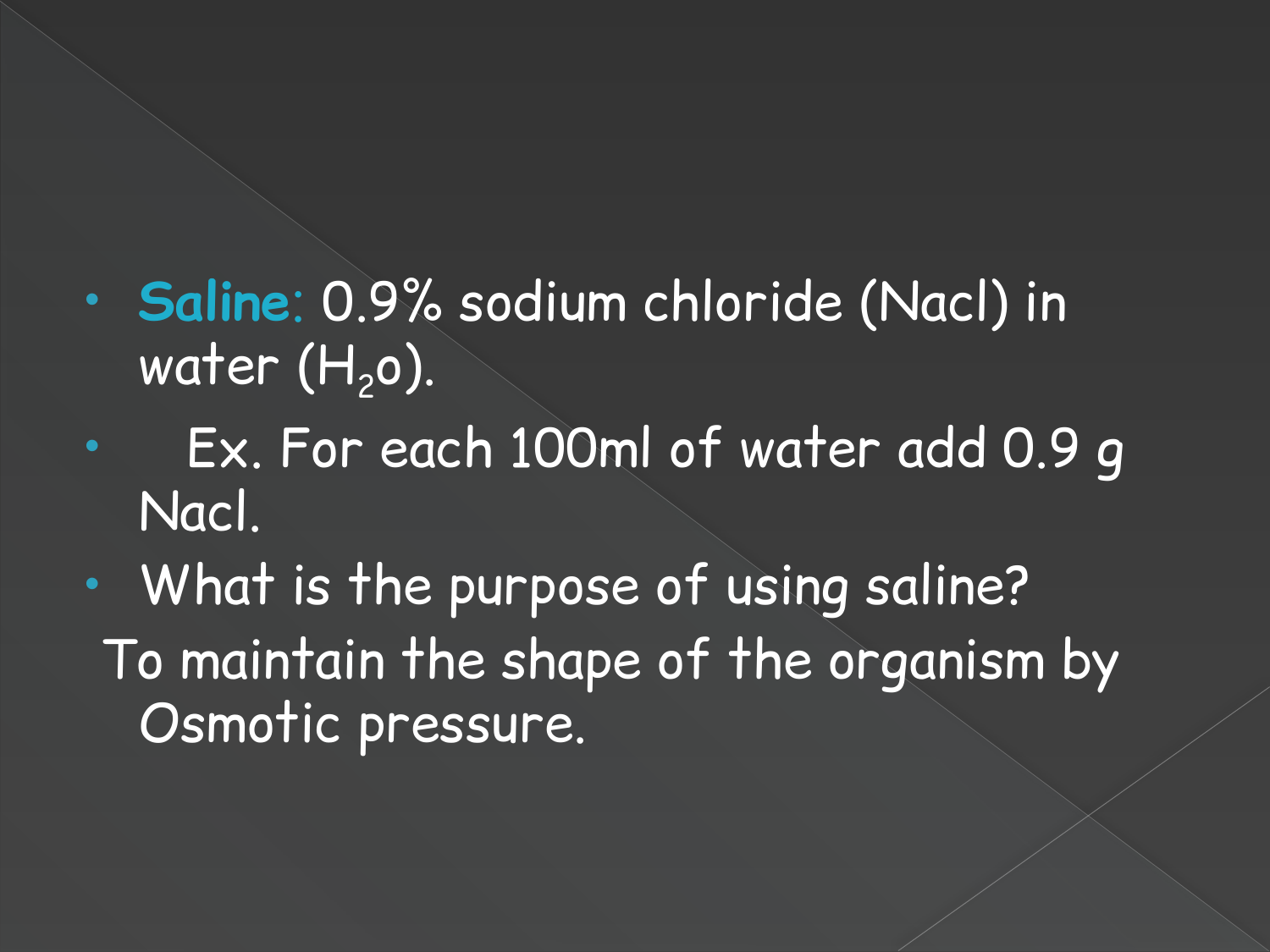

#
Saline: 0.9% sodium chloride (Nacl) in water (H2o).
   Ex. For each 100ml of water add 0.9 g Nacl.
What is the purpose of using saline?
 To maintain the shape of the organism by Osmotic pressure.